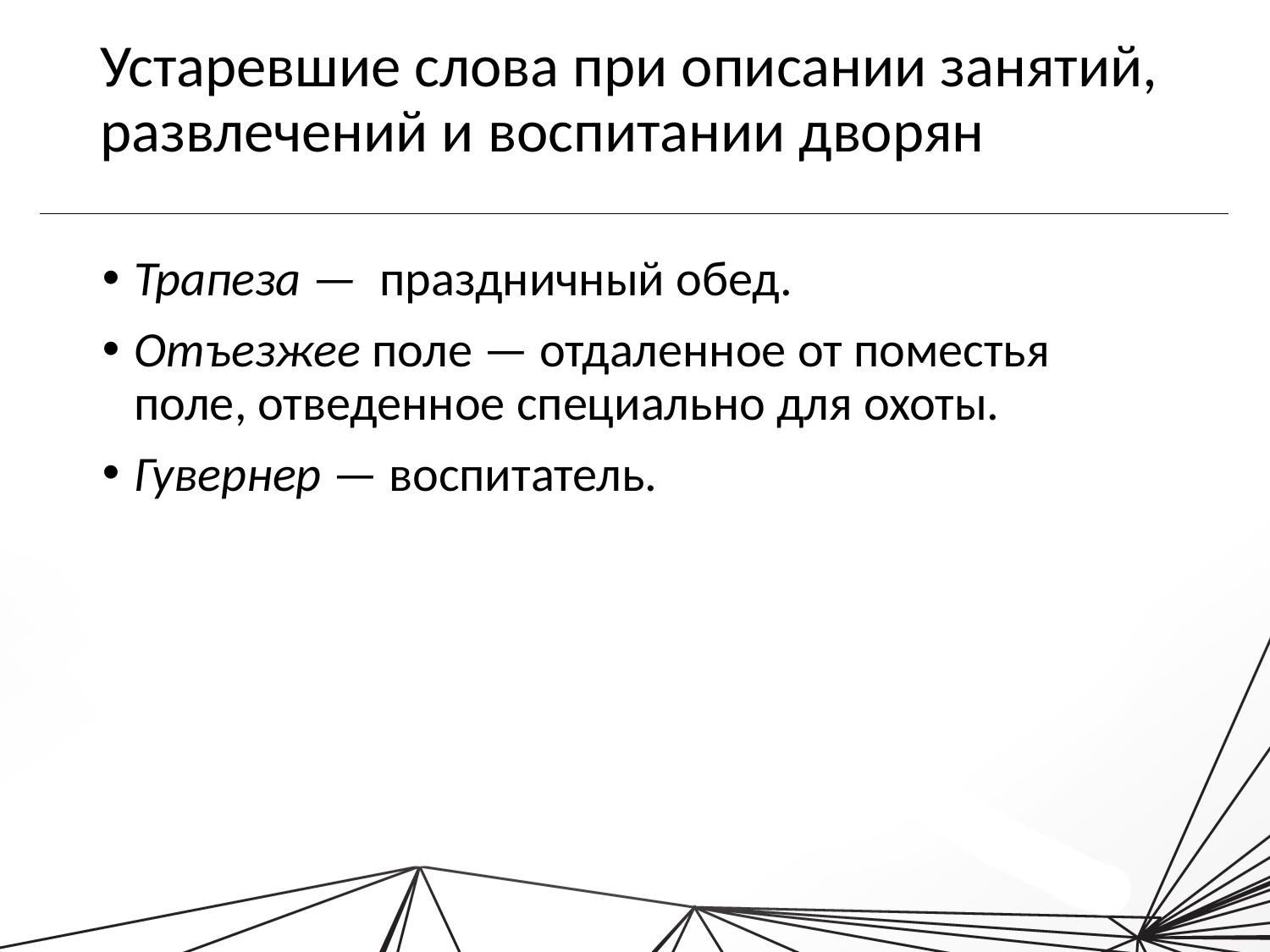

# Устаревшие слова при описании занятий, развлечений и воспитании дворян
Трапеза —  праздничный обед.
Отъезжее поле — отдаленное от поместья поле, отведенное специально для охоты.
Гувернер — воспитатель.